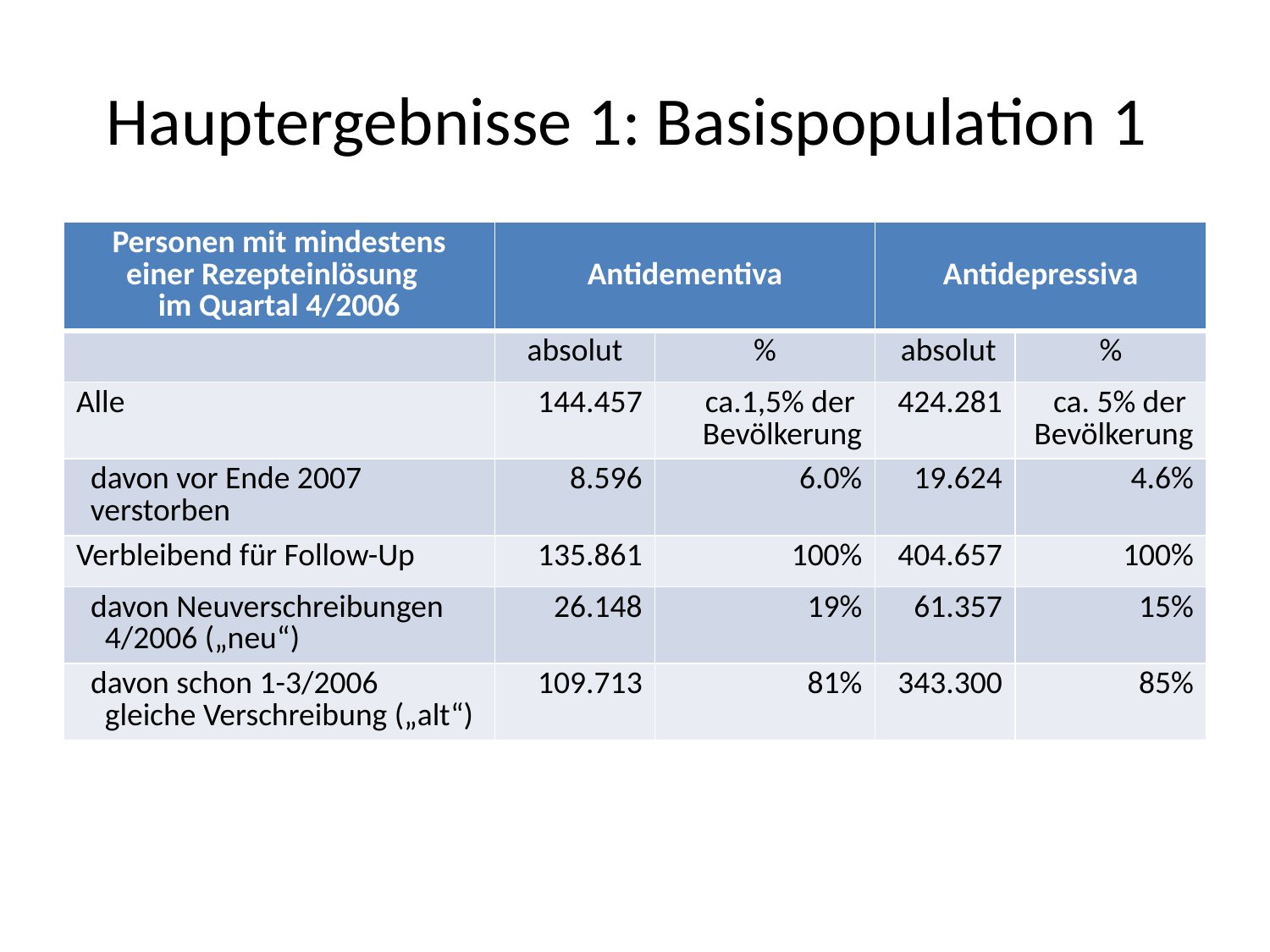

# Hauptergebnisse 1: Basispopulation 1
| Personen mit mindestens einer Rezepteinlösung im Quartal 4/2006 | Antidementiva |  | Antidepressiva |  |
| --- | --- | --- | --- | --- |
|  | absolut | % | absolut | % |
| Alle | 144.457 | ca.1,5% der Bevölkerung | 424.281 | ca. 5% der Bevölkerung |
| davon vor Ende 2007 verstorben | 8.596 | 6.0% | 19.624 | 4.6% |
| Verbleibend für Follow-Up | 135.861 | 100% | 404.657 | 100% |
| davon Neuverschreibungen 4/2006 („neu“) | 26.148 | 19% | 61.357 | 15% |
| davon schon 1-3/2006 gleiche Verschreibung („alt“) | 109.713 | 81% | 343.300 | 85% |